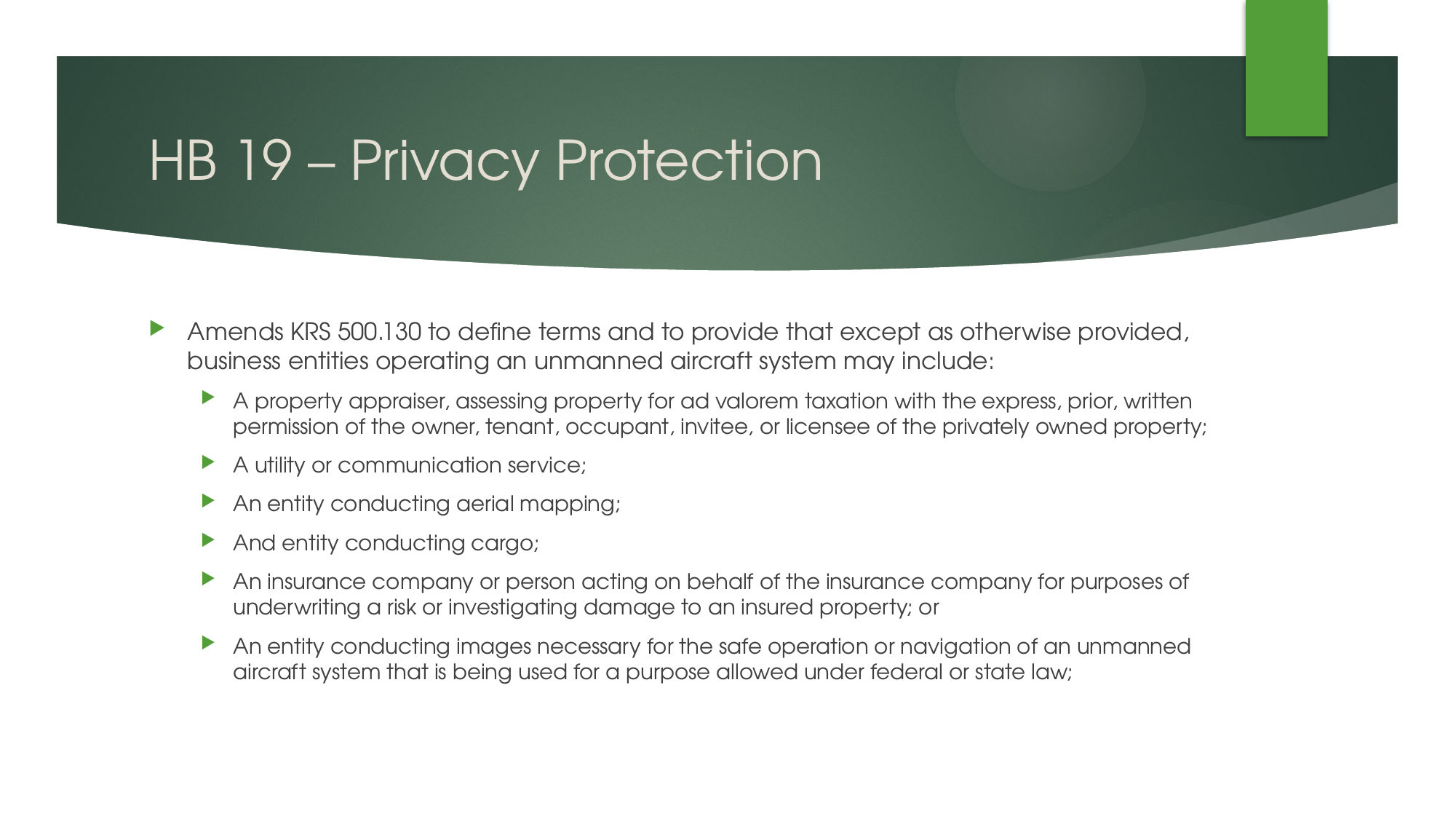

# HB 19 – Privacy Protection
Amends KRS 500.130 to define terms and to provide that except as otherwise provided, business entities operating an unmanned aircraft system may include:
A property appraiser, assessing property for ad valorem taxation with the express, prior, written permission of the owner, tenant, occupant, invitee, or licensee of the privately owned property;
A utility or communication service;
An entity conducting aerial mapping;
And entity conducting cargo;
An insurance company or person acting on behalf of the insurance company for purposes of underwriting a risk or investigating damage to an insured property; or
An entity conducting images necessary for the safe operation or navigation of an unmanned aircraft system that is being used for a purpose allowed under federal or state law;